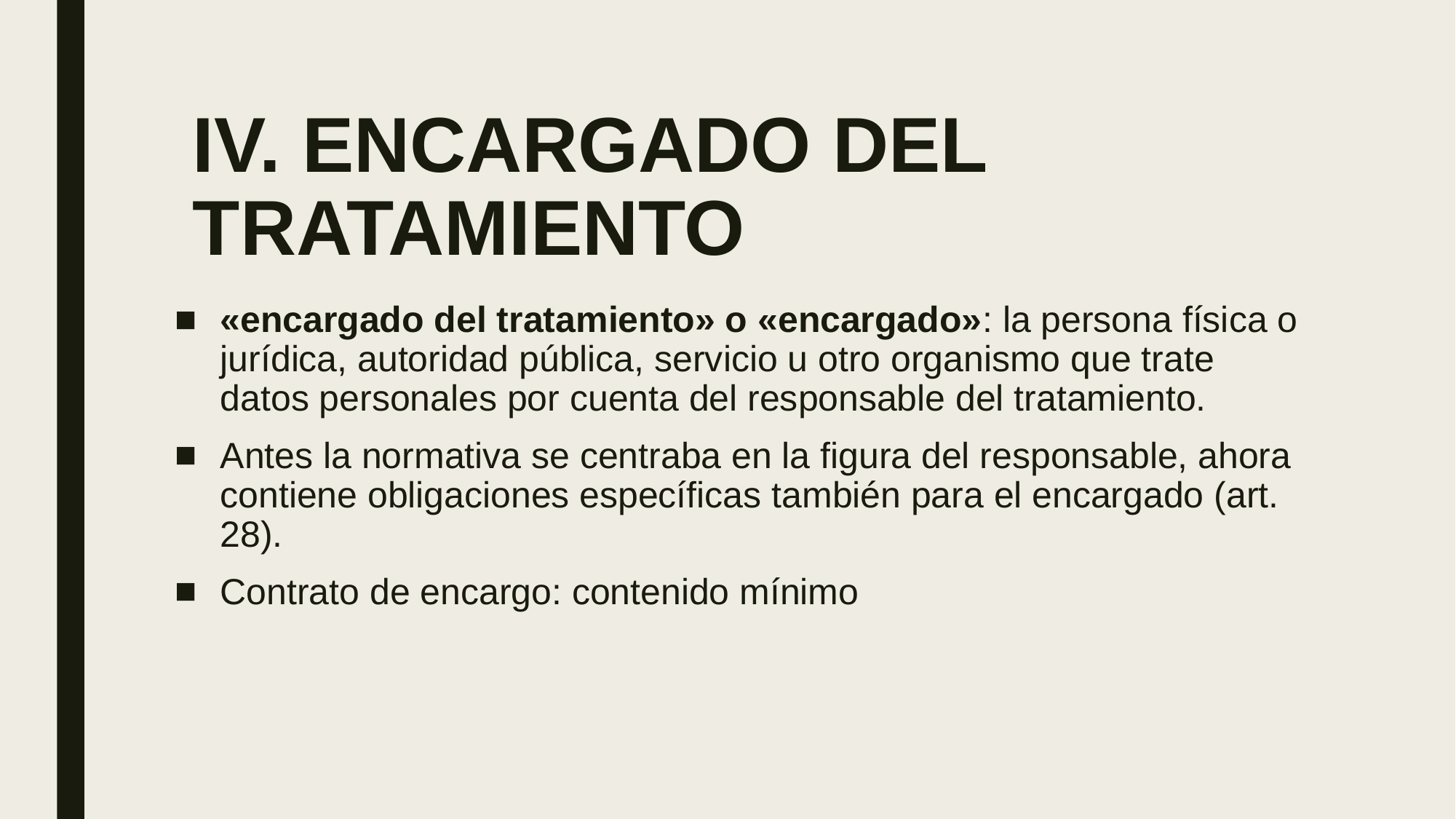

#
IV. ENCARGADO DEL TRATAMIENTO
«encargado del tratamiento» o «encargado»: la persona física o jurídica, autoridad pública, servicio u otro organismo que trate datos personales por cuenta del responsable del tratamiento.
Antes la normativa se centraba en la figura del responsable, ahora contiene obligaciones específicas también para el encargado (art. 28).
Contrato de encargo: contenido mínimo